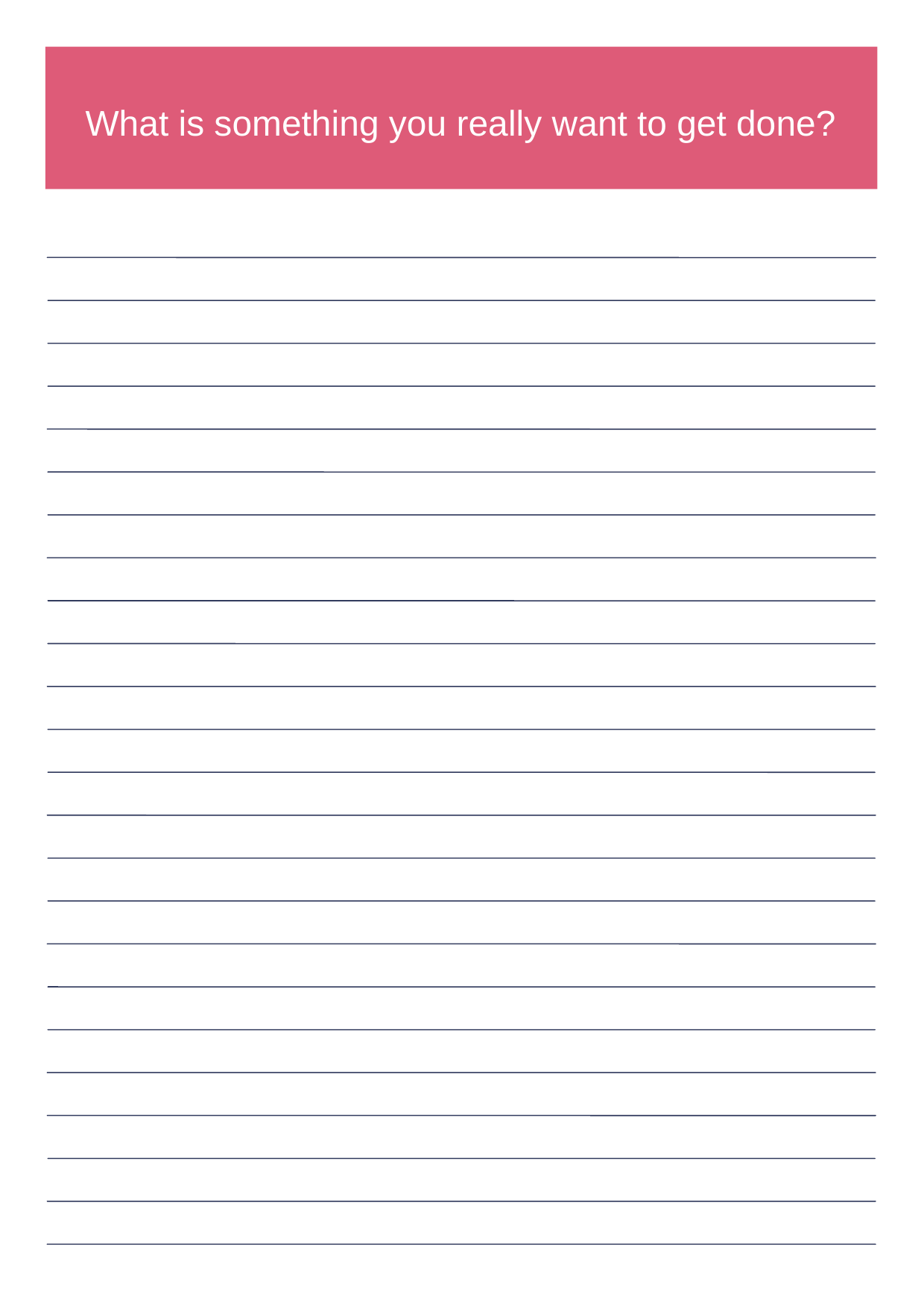

What is something you really want to get done?